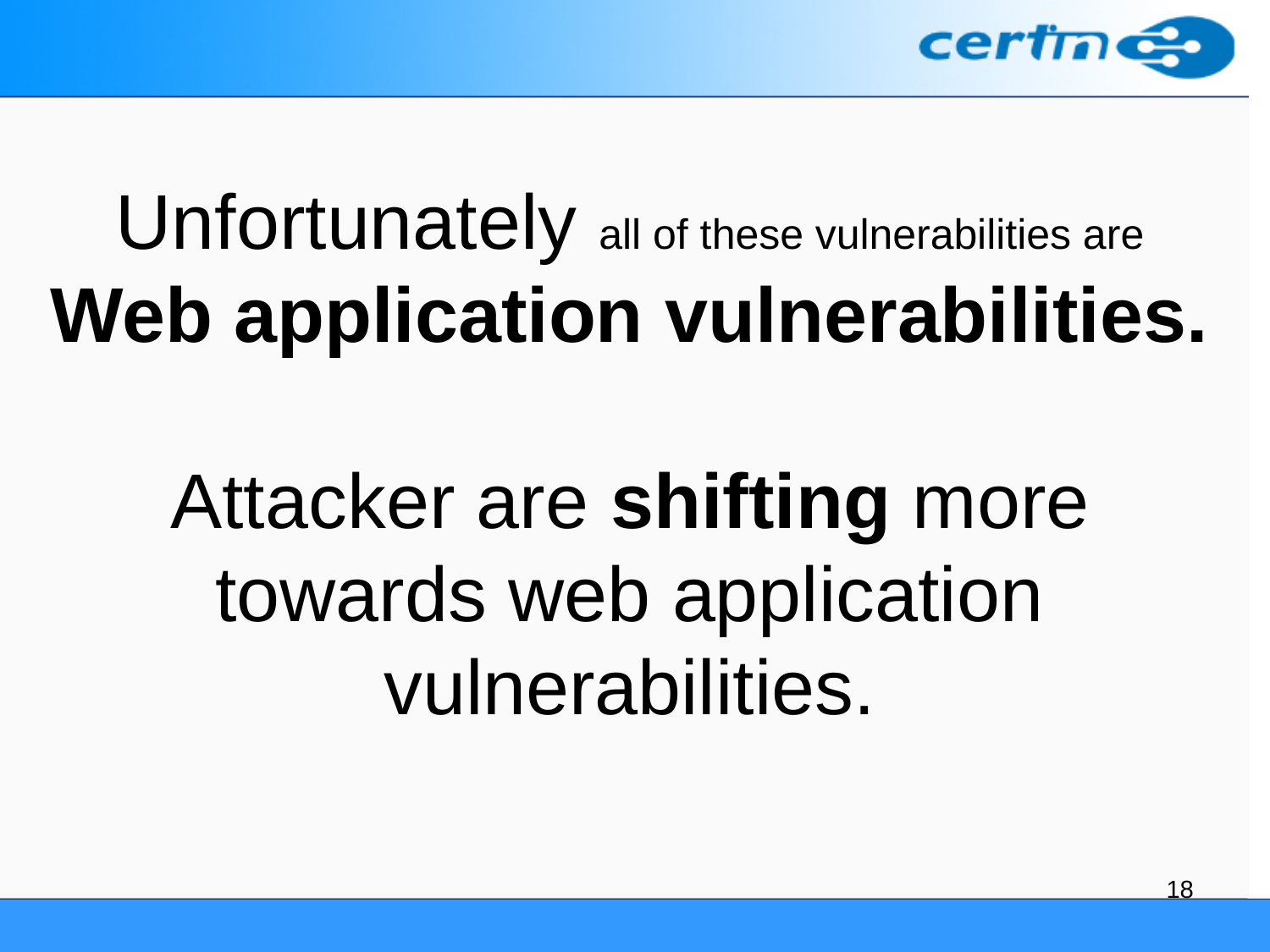

# Unfortunately all of these vulnerabilities are Web application vulnerabilities. Attacker are shifting more towards web application vulnerabilities.
18